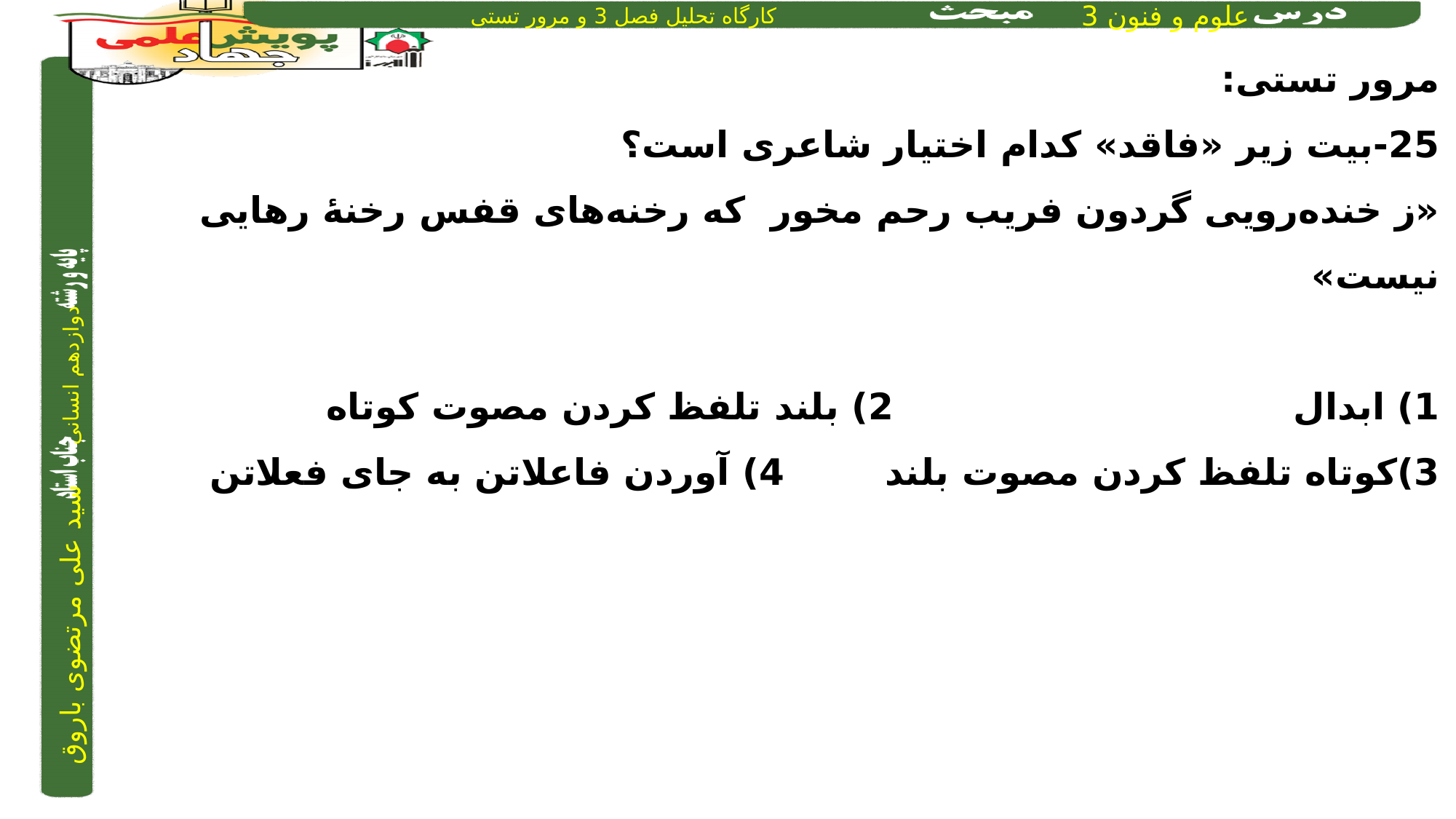

مرور تستی:
25-بیت زیر «فاقد» کدام اختیار شاعری است؟
«ز خنده‌رویی گردون فریب رحم مخور  	که رخنه‌های قفس رخنۀ رهایی نیست»

1) ابدال					2) بلند تلفظ کردن مصوت کوتاه
3)کوتاه تلفظ کردن مصوت بلند		4) آوردن فاعلاتن به جای فعلاتن

4